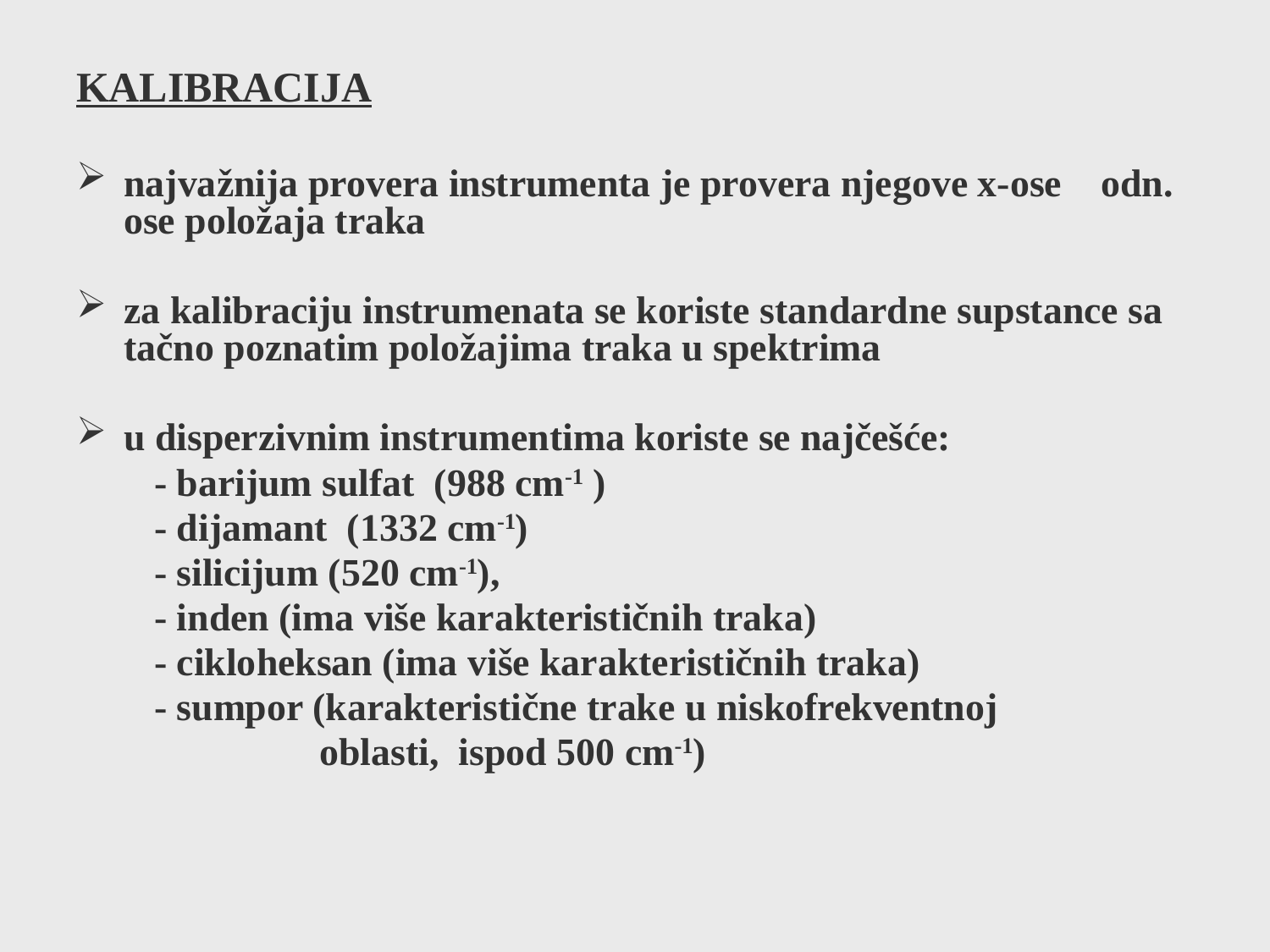

KALIBRACIJA

najvažnija provera instrumenta je provera njegove x-ose    odn. ose položaja traka

za kalibraciju instrumenata se koriste standardne supstance sa tačno poznatim položajima traka u spektrima

u disperzivnim instrumentima koriste se najčešće:
        - barijum sulfat  (988 cm-1 )
        - dijamant  (1332 cm-1)
        - silicijum (520 cm-1),
        - inden (ima više karakterističnih traka)
        - cikloheksan (ima više karakterističnih traka)
        - sumpor (karakteristične trake u niskofrekventnoj
                         oblasti,  ispod 500 cm-1)